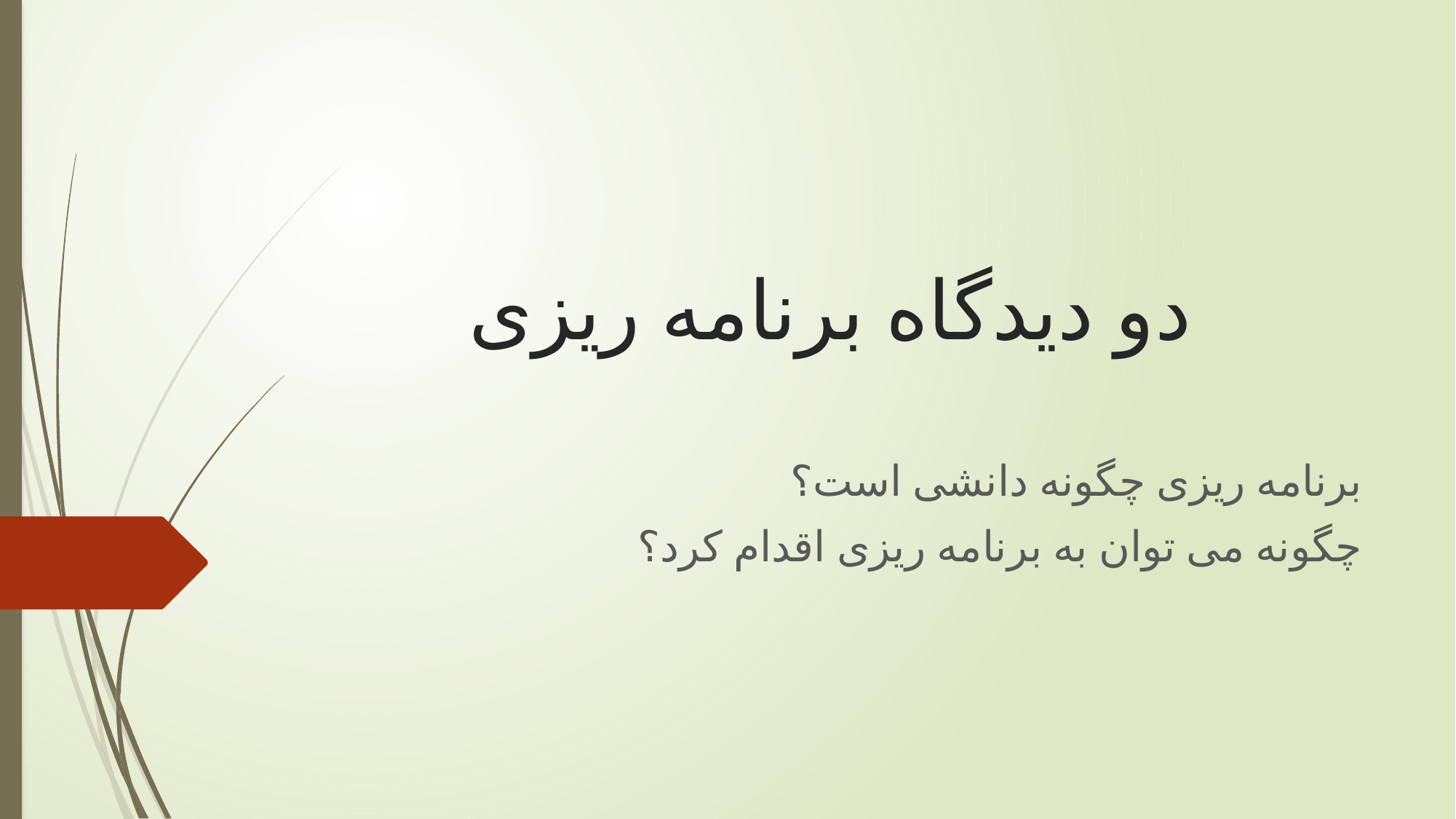

# دو دیدگاه برنامه ریزی
برنامه ریزی چگونه دانشی است؟
چگونه می توان به برنامه ریزی اقدام کرد؟